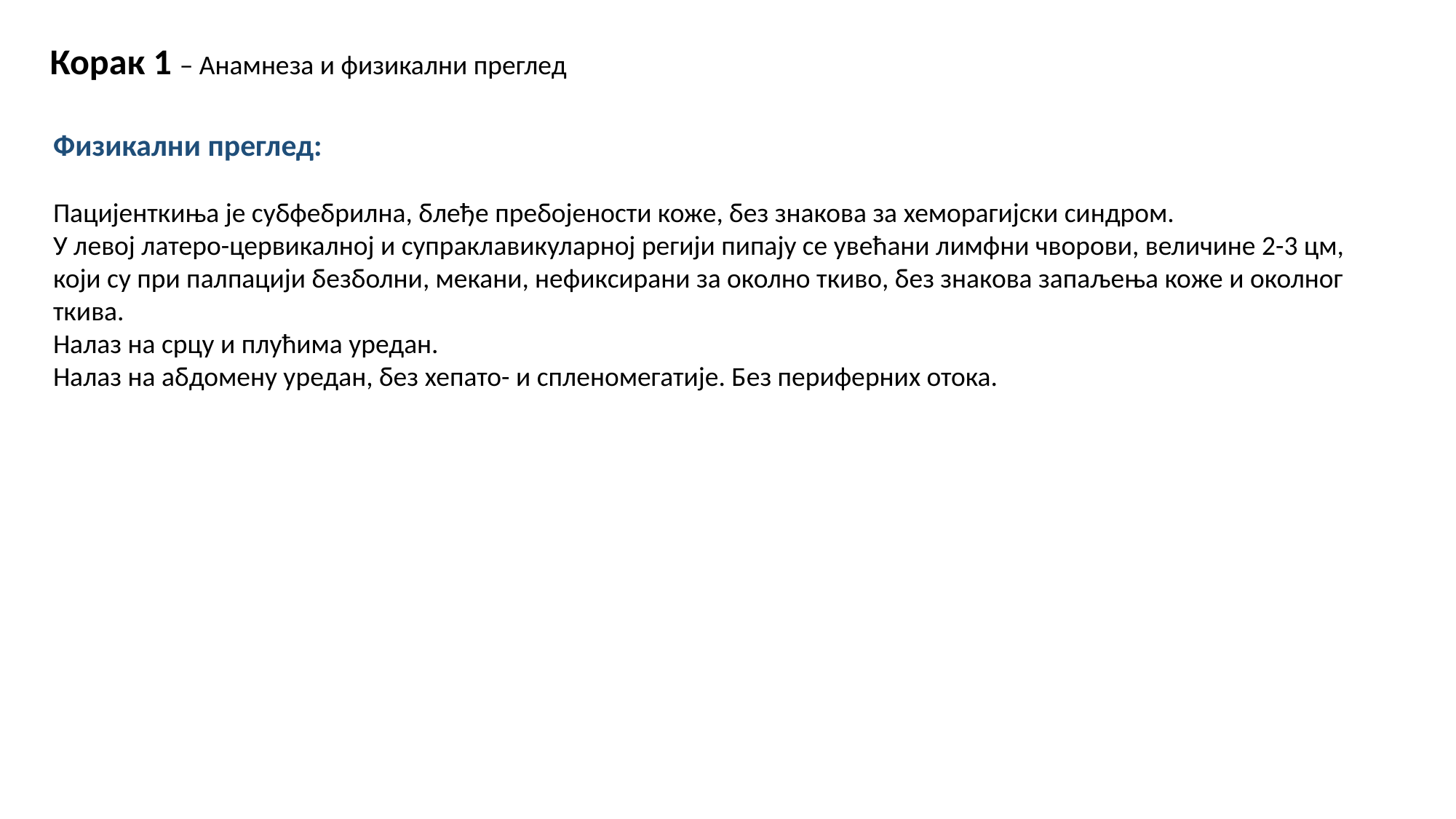

Корак 1 – Анамнеза и физикални преглед
Физикални преглед:

Пацијенткиња је субфебрилна, блеђе пребојености коже, без знакова за хеморагијски синдром.
У левој латеро-цервикалној и супраклавикуларној регији пипају се увећани лимфни чворови, величине 2-3 цм,
који су при палпацији безболни, мекани, нефиксирани за околно ткиво, без знакова запаљења коже и околног
ткива.
Налаз на срцу и плућима уредан.
Налаз на абдомену уредан, без хепато- и спленомегатије. Без периферних отока.